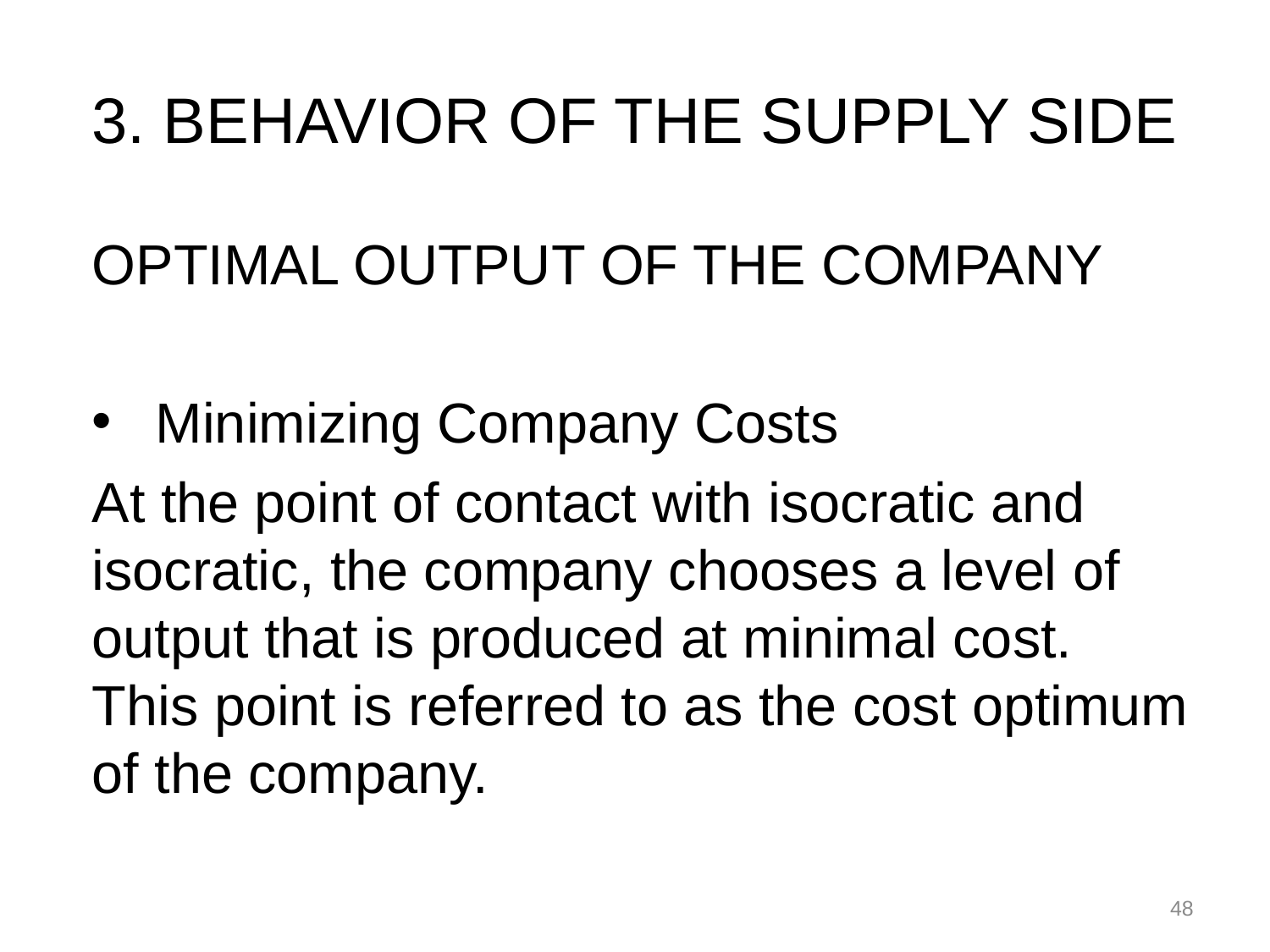

# 3. BEHAVIOR OF THE SUPPLY SIDE
OPTIMAL OUTPUT OF THE COMPANY

Minimizing Company Costs
At the point of contact with isocratic and isocratic, the company chooses a level of output that is produced at minimal cost. This point is referred to as the cost optimum of the company.
48